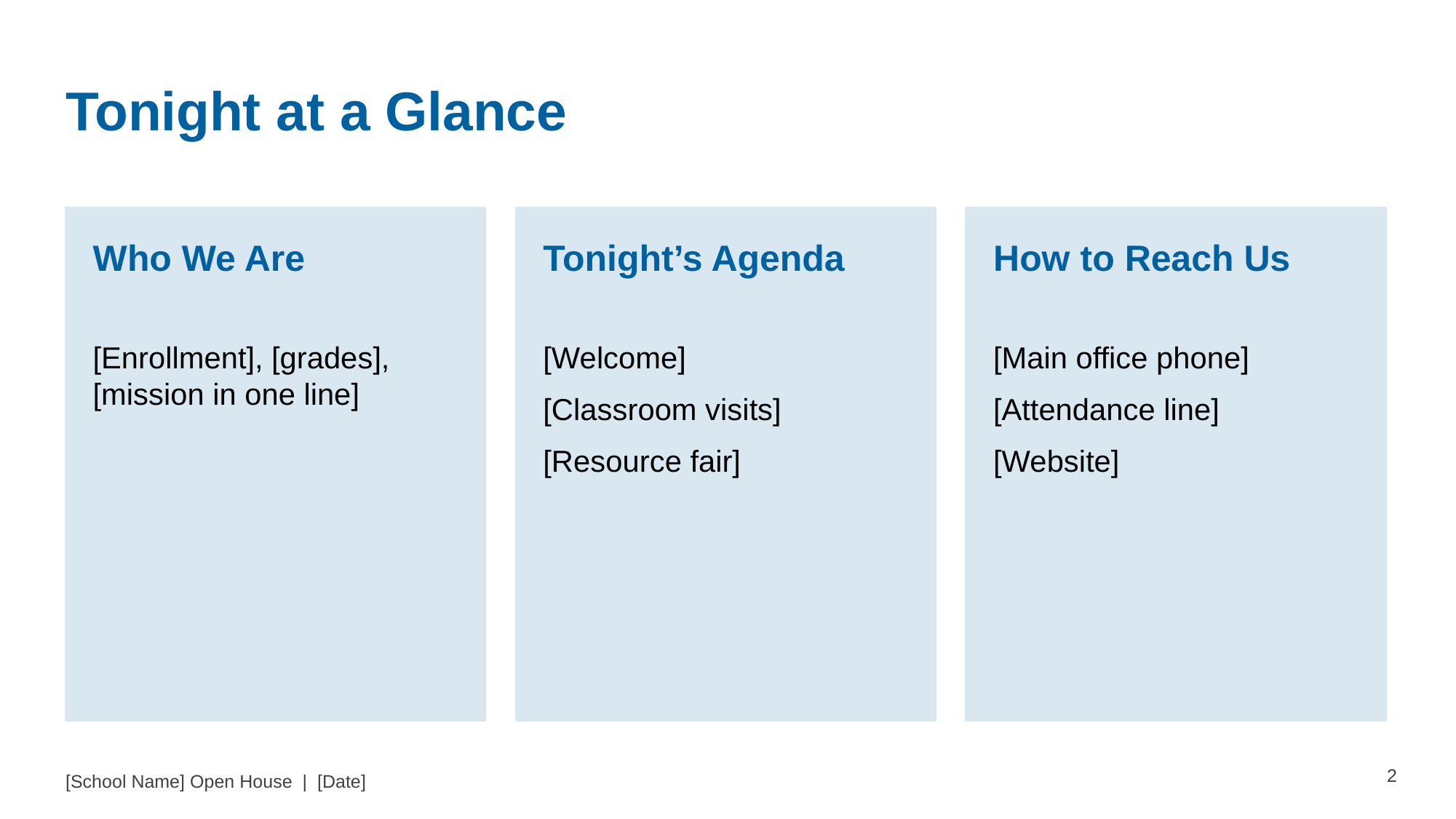

Tonight at a Glance
Who We Are
Tonight’s Agenda
How to Reach Us
[Enrollment], [grades], [mission in one line]
[Welcome]
[Classroom visits]
[Resource fair]
[Main office phone]
[Attendance line]
[Website]
2